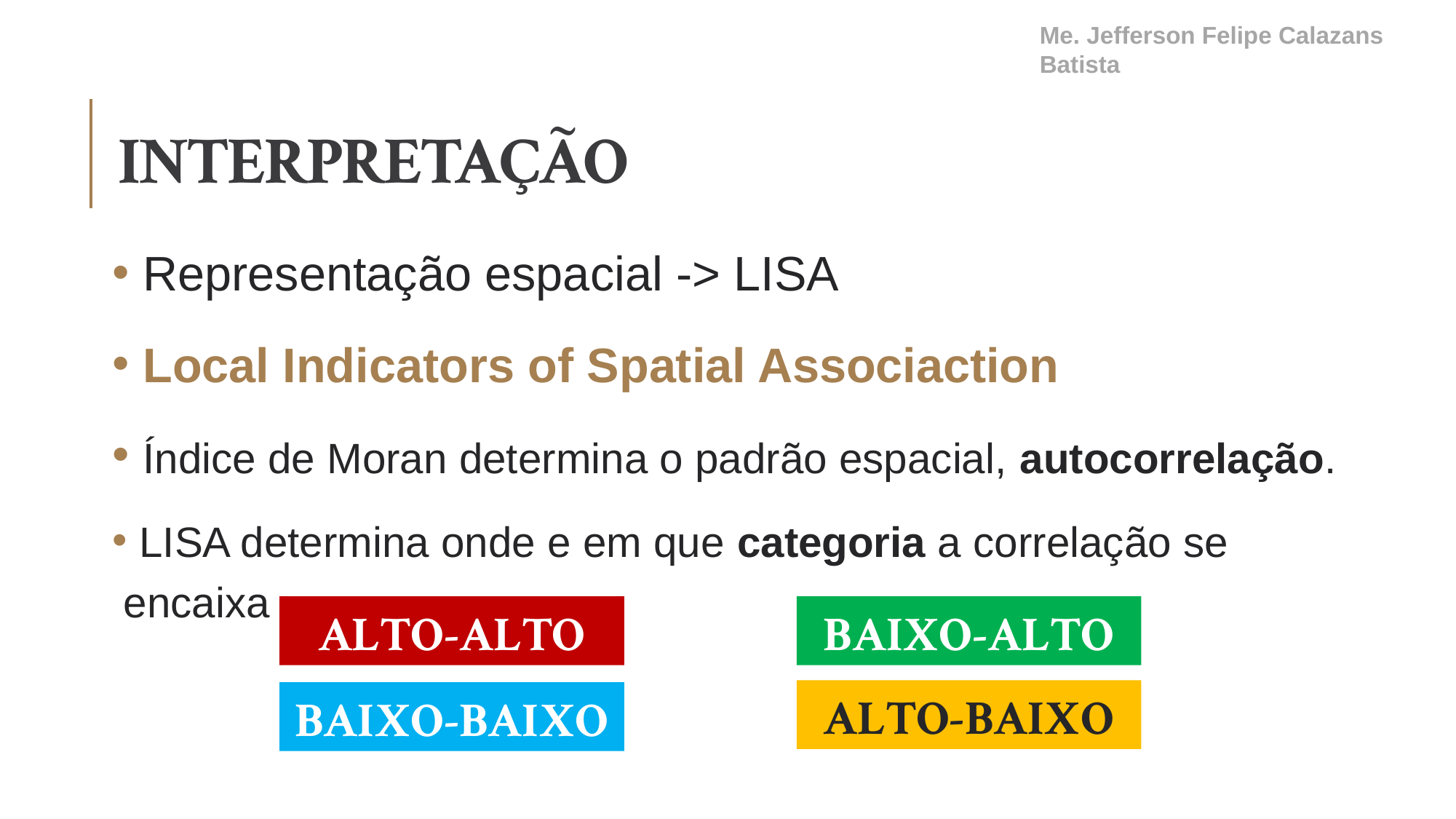

Me. Jefferson Felipe Calazans Batista
# interpretação
 Representação espacial -> LISA
 Local Indicators of Spatial Associaction
 Índice de Moran determina o padrão espacial, autocorrelação.
 LISA determina onde e em que categoria a correlação se encaixa

BAIXO-ALTO
ALTO-ALTO
ALTO-BAIXO
BAIXO-BAIXO